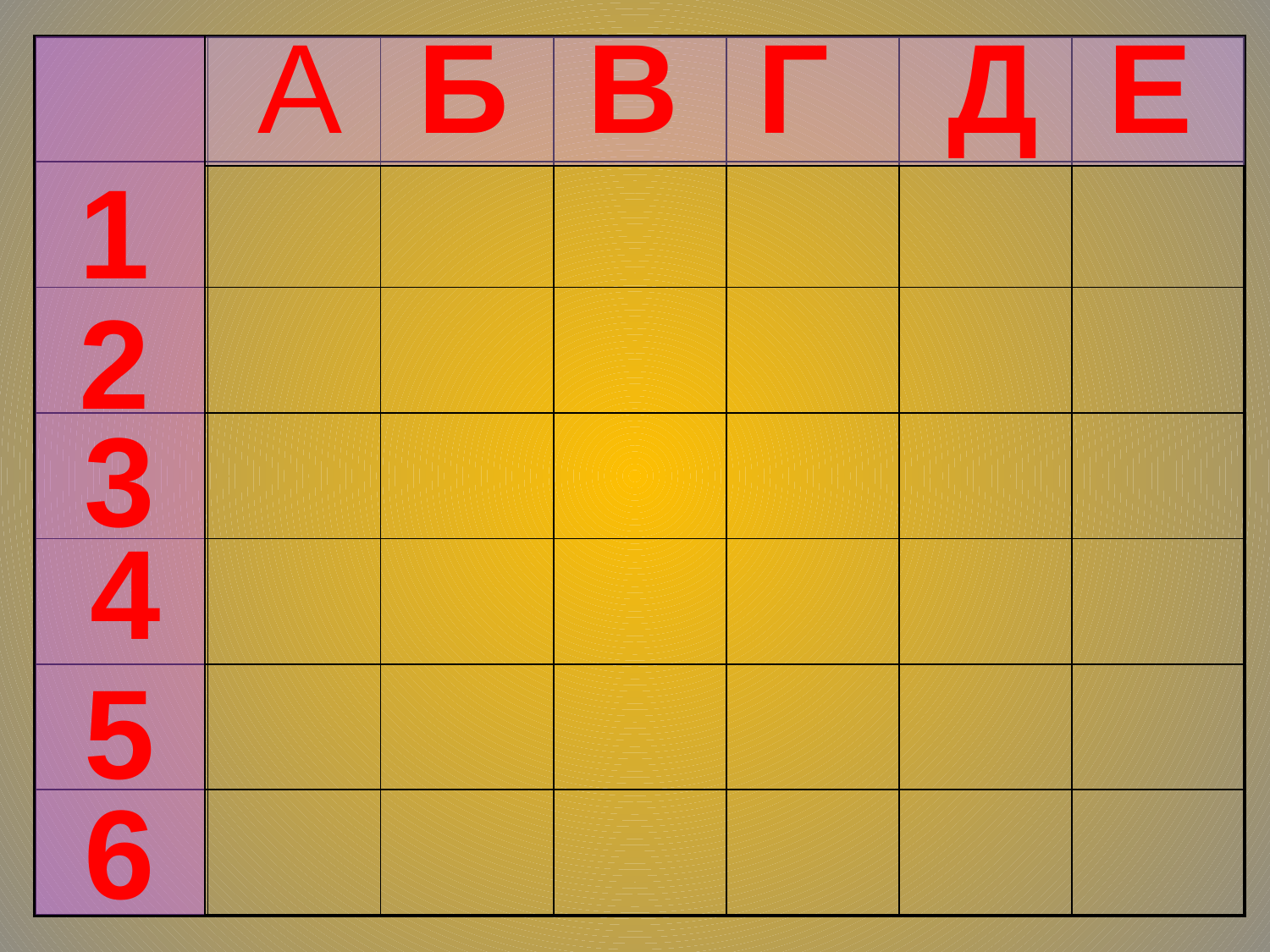

А
Б
В
Г
Д
Е
|  |  |  |  |  |  |  |
| --- | --- | --- | --- | --- | --- | --- |
|  |  |  |  |  |  |  |
|  |  |  |  |  |  |  |
|  |  |  |  |  |  |  |
|  |  |  |  |  |  |  |
|  |  |  |  |  |  |  |
|  |  |  |  |  |  |  |

1
2
3
4
5
6